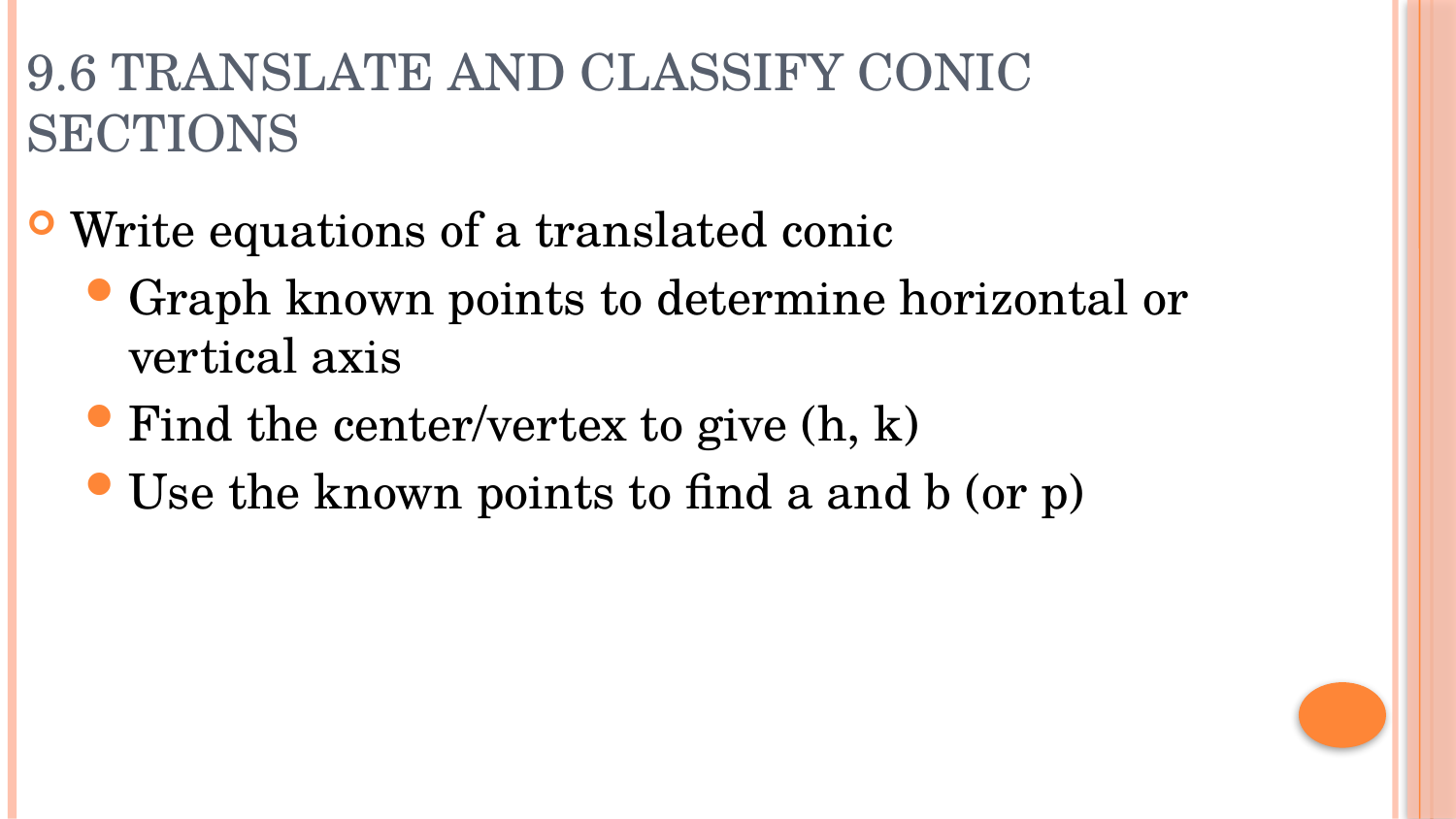

# 9.6 Translate and Classify Conic Sections
Write equations of a translated conic
Graph known points to determine horizontal or vertical axis
Find the center/vertex to give (h, k)
Use the known points to find a and b (or p)